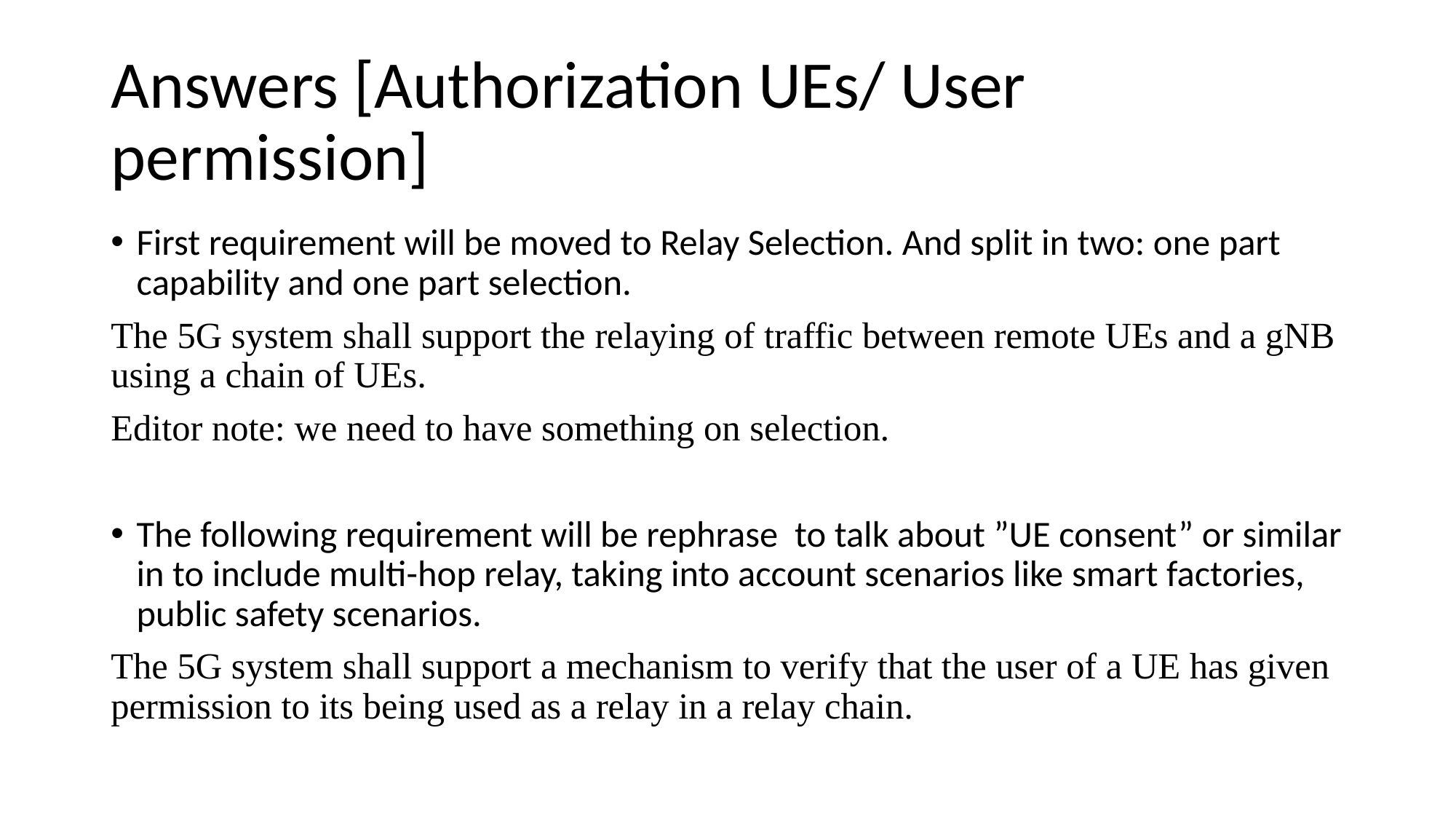

# Answers [Authorization UEs/ User permission]
First requirement will be moved to Relay Selection. And split in two: one part capability and one part selection.
The 5G system shall support the relaying of traffic between remote UEs and a gNB using a chain of UEs.
Editor note: we need to have something on selection.

The following requirement will be rephrase  to talk about ”UE consent” or similar in to include multi-hop relay, taking into account scenarios like smart factories, public safety scenarios.
The 5G system shall support a mechanism to verify that the user of a UE has given permission to its being used as a relay in a relay chain.